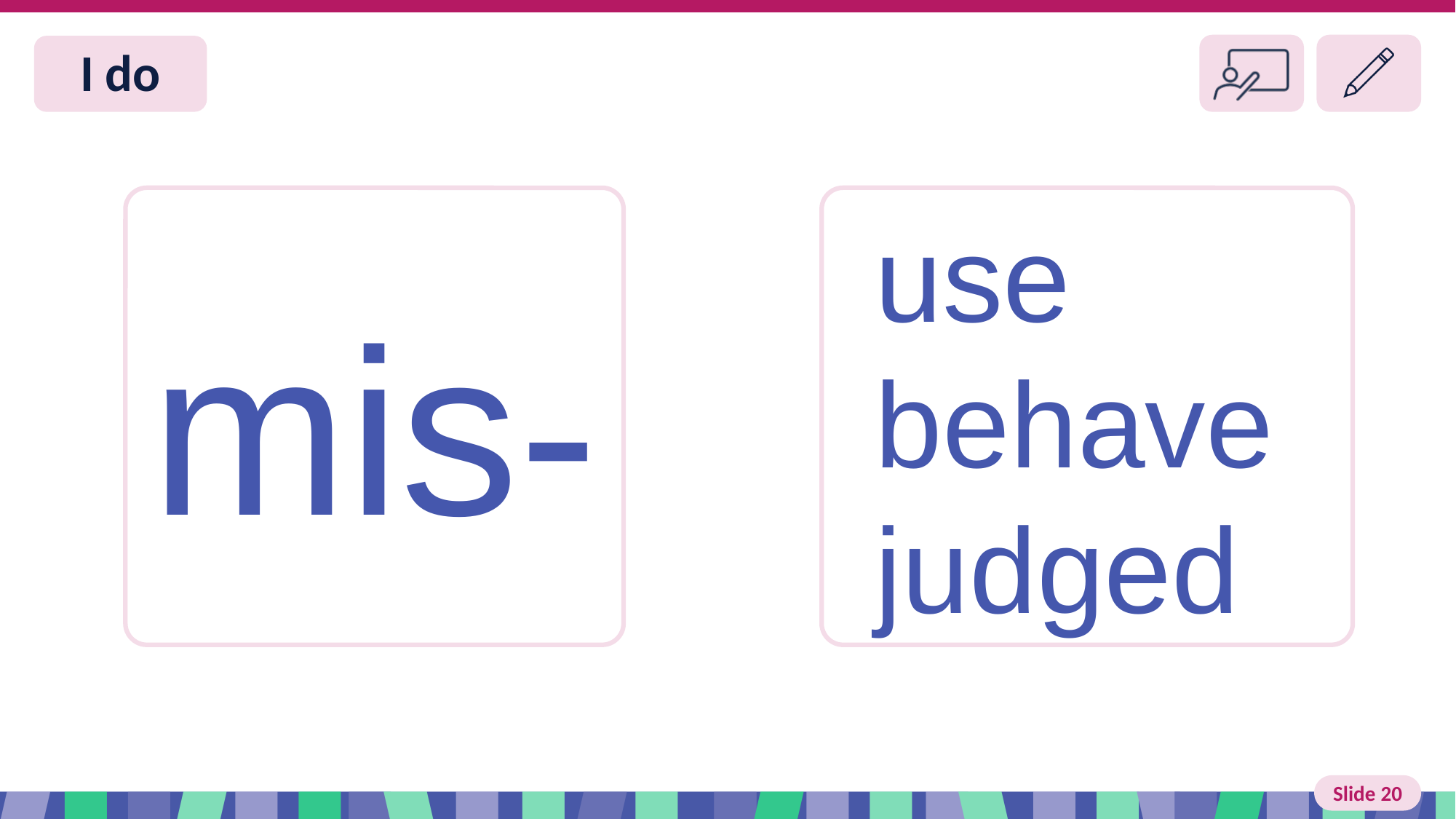

Slide 20 I do

use
behave
judged
mis-